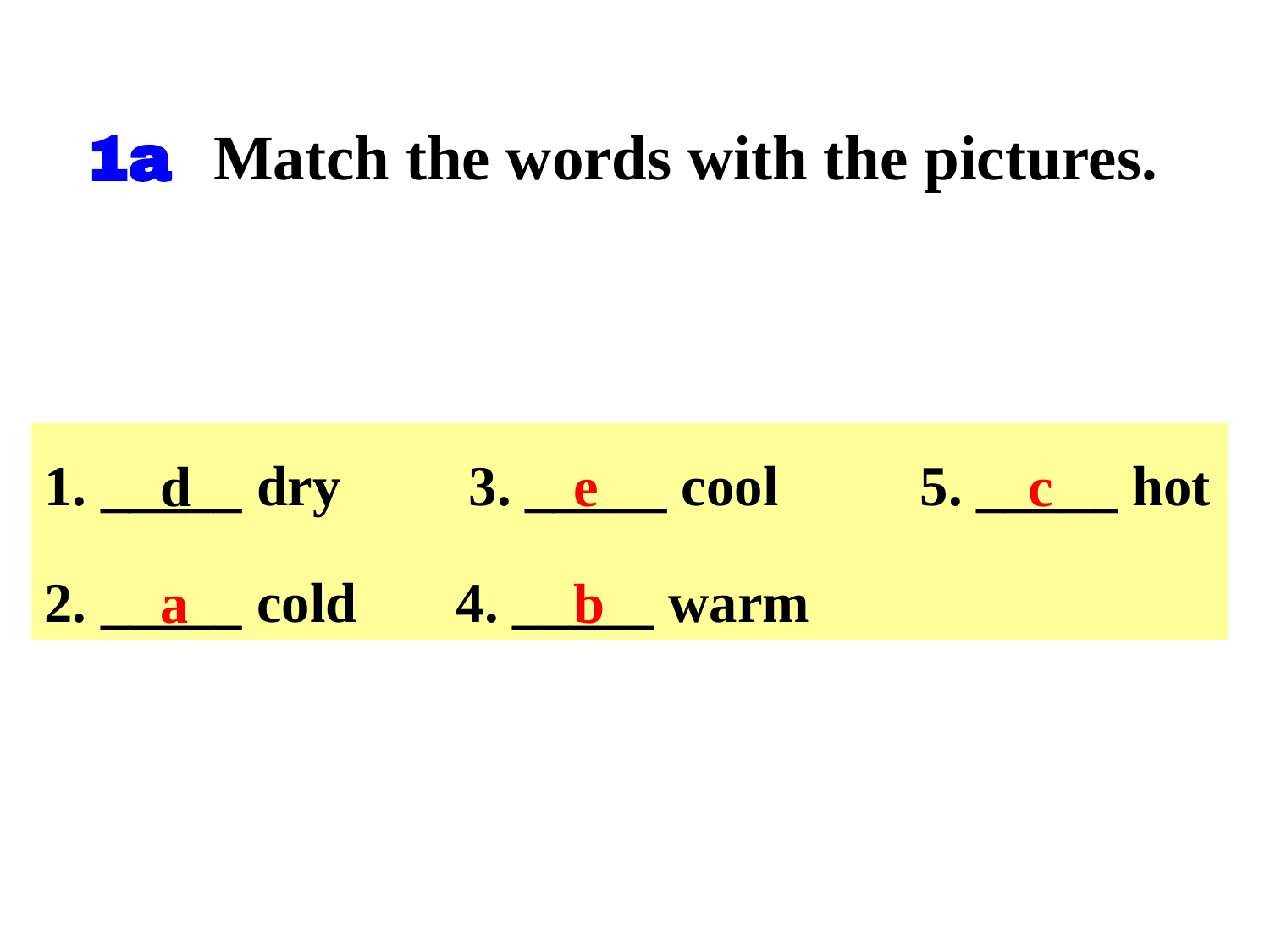

1a  Match the words with the pictures.
1. _____ dry         3. _____ cool          5. _____ hot
2. _____ cold       4. _____ warm
d
e
c
a
b